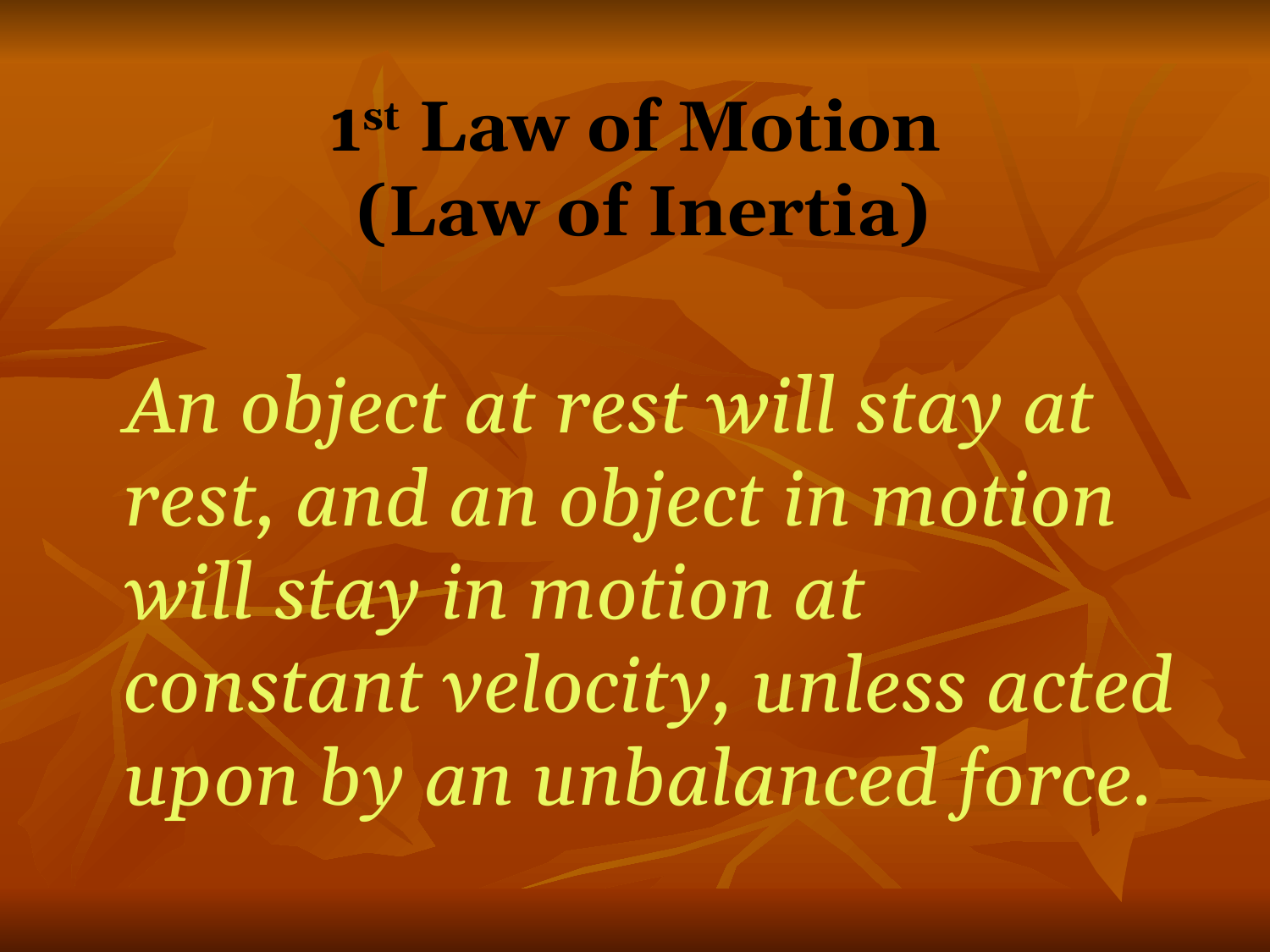

# 1st Law of Motion (Law of Inertia)
	An object at rest will stay at rest, and an object in motion will stay in motion at constant velocity, unless acted upon by an unbalanced force.